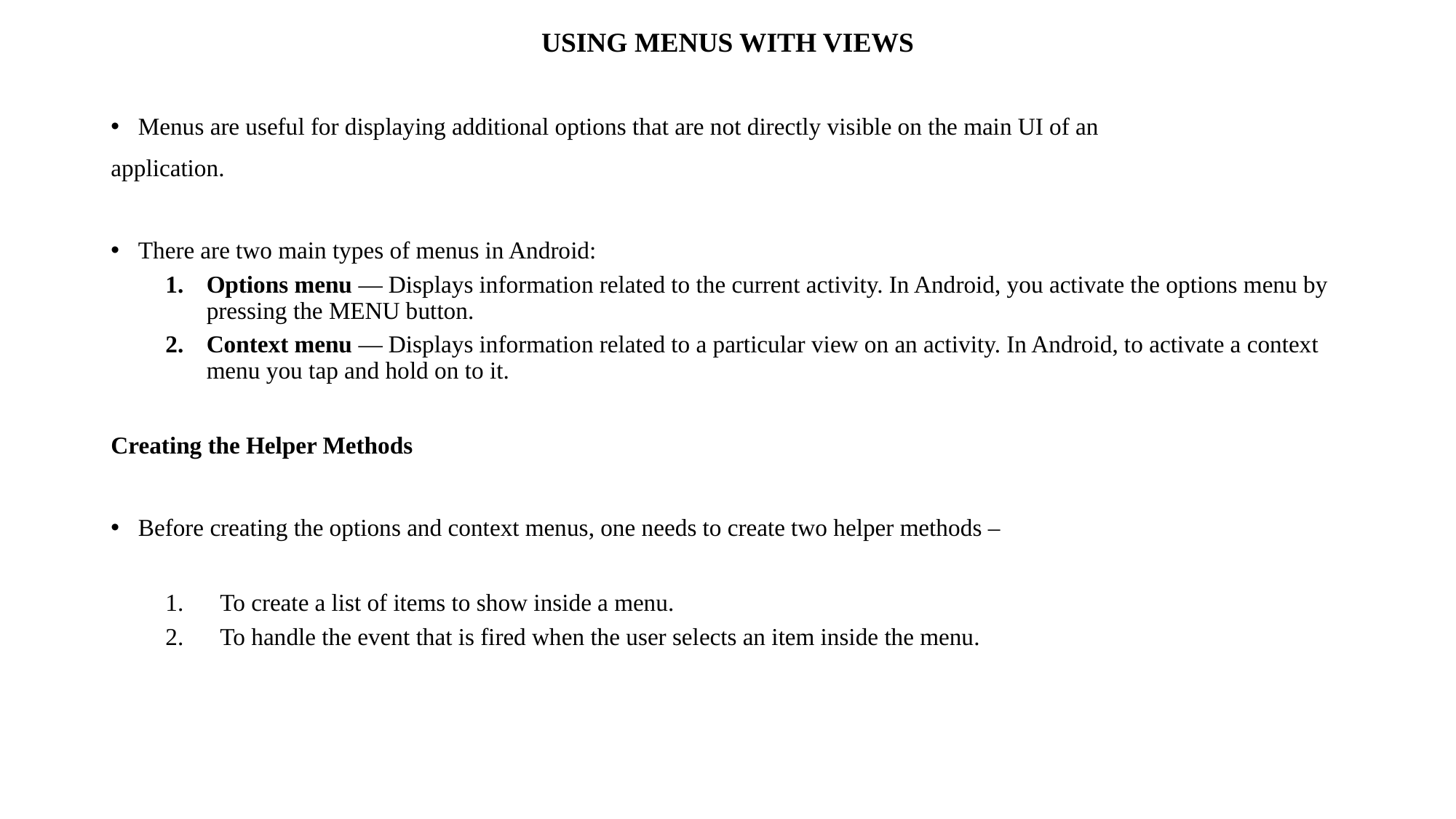

USING MENUS WITH VIEWS

Menus are useful for displaying additional options that are not directly visible on the main UI of an
application.

There are two main types of menus in Android:
Options menu — Displays information related to the current activity. In Android, you activate the options menu by pressing the MENU button.
Context menu — Displays information related to a particular view on an activity. In Android, to activate a context menu you tap and hold on to it.

Creating the Helper Methods

Before creating the options and context menus, one needs to create two helper methods –

To create a list of items to show inside a menu.
To handle the event that is fired when the user selects an item inside the menu.